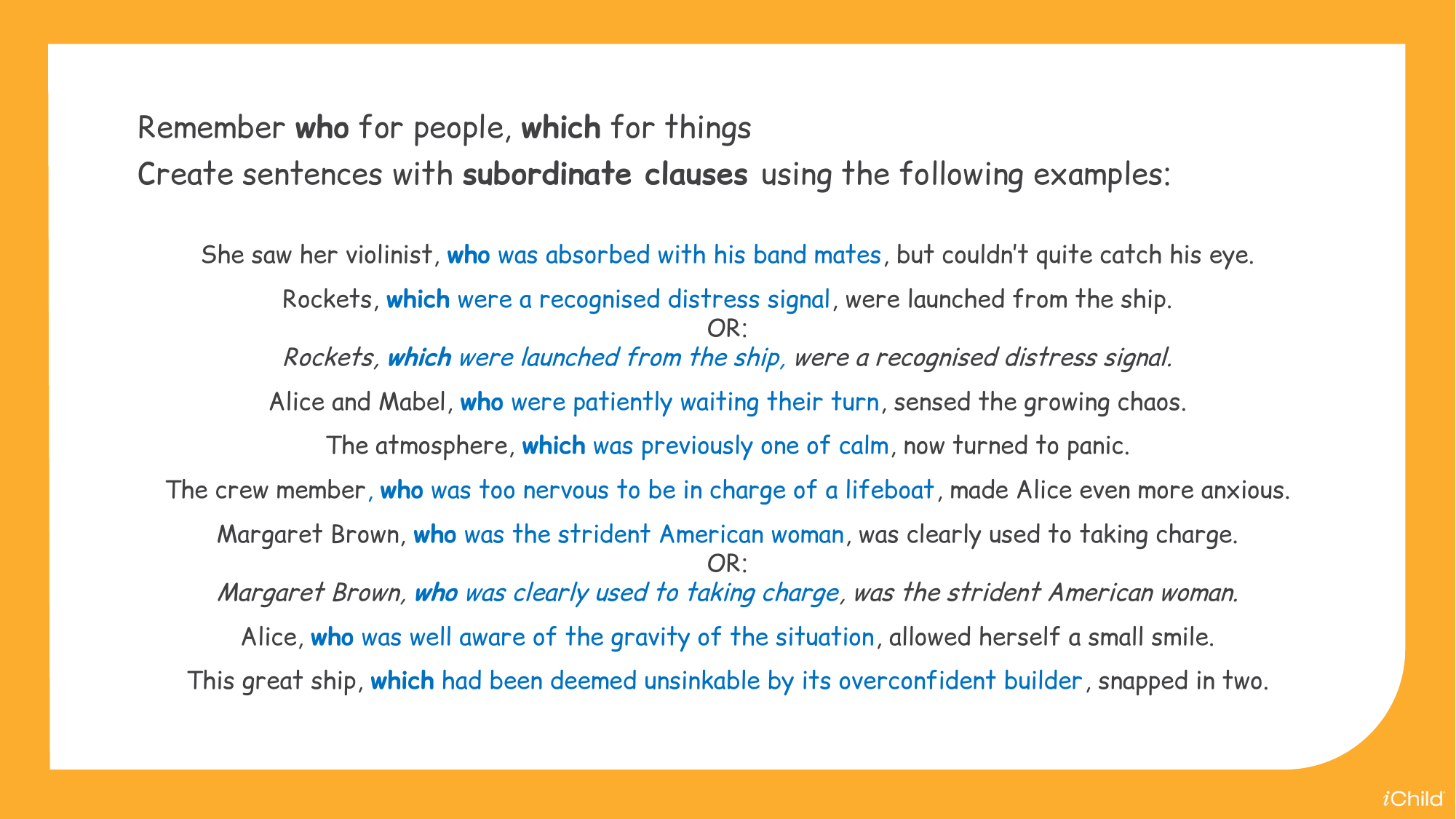

Remember who for people, which for things
Create sentences with subordinate clauses using the following examples:

She saw her violinist, who was absorbed with his band mates, but couldn’t quite catch his eye.
Rockets, which were a recognised distress signal, were launched from the ship.
OR:
Rockets, which were launched from the ship, were a recognised distress signal.
Alice and Mabel, who were patiently waiting their turn, sensed the growing chaos.
The atmosphere, which was previously one of calm, now turned to panic.
The crew member, who was too nervous to be in charge of a lifeboat, made Alice even more anxious.
Margaret Brown, who was the strident American woman, was clearly used to taking charge.
OR:
Margaret Brown, who was clearly used to taking charge, was the strident American woman.
Alice, who was well aware of the gravity of the situation, allowed herself a small smile.
This great ship, which had been deemed unsinkable by its overconfident builder, snapped in two.